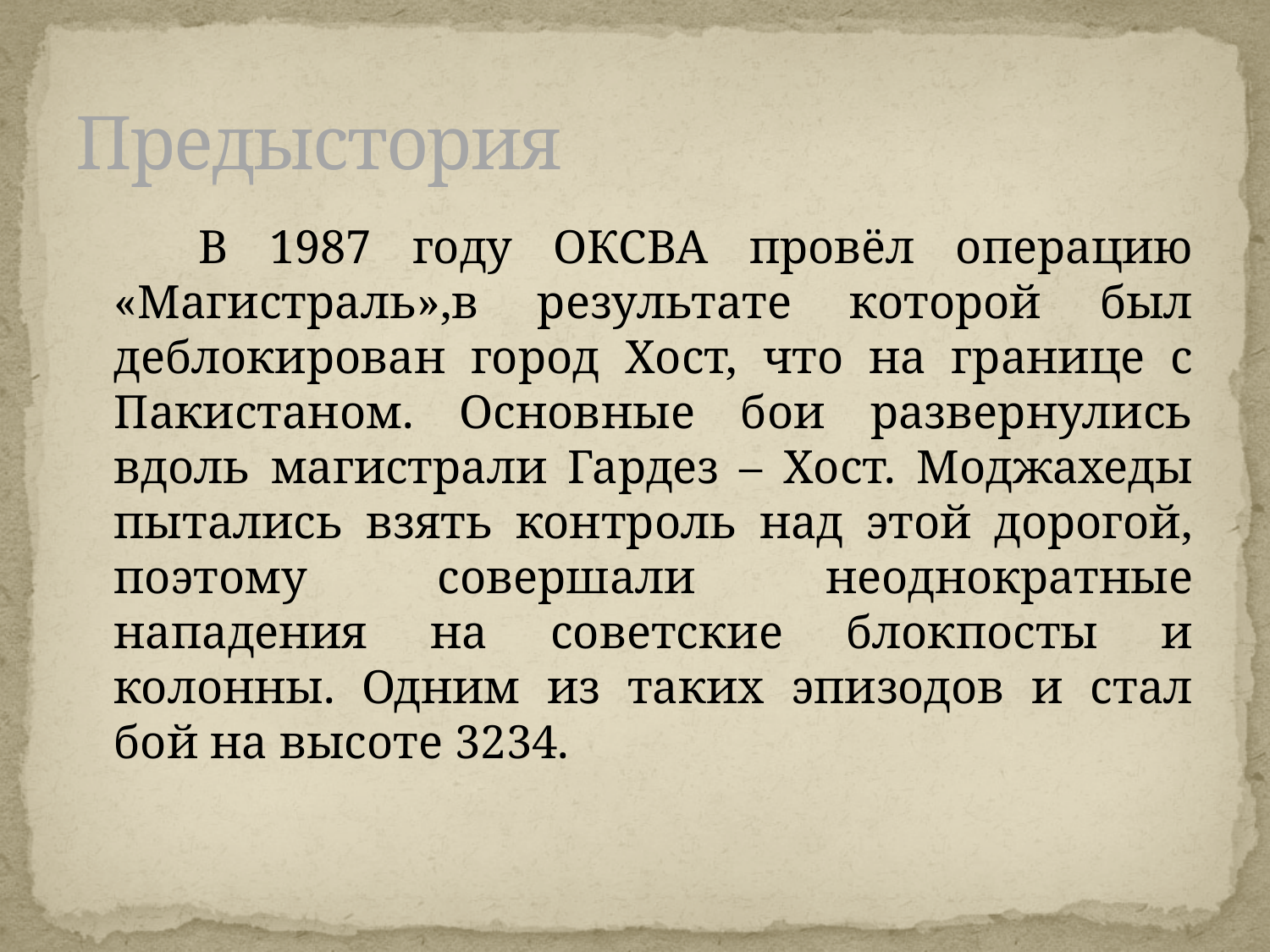

# Предыстория
   В 1987 году ОКСВА провёл операцию «Магистраль»,в результате которой был деблокирован город Хост, что на границе с Пакистаном. Основные бои развернулись вдоль магистрали Гардез – Хост. Моджахеды пытались взять контроль над этой дорогой, поэтому совершали неоднократные нападения на советские блокпосты и колонны. Одним из таких эпизодов и стал бой на высоте 3234.